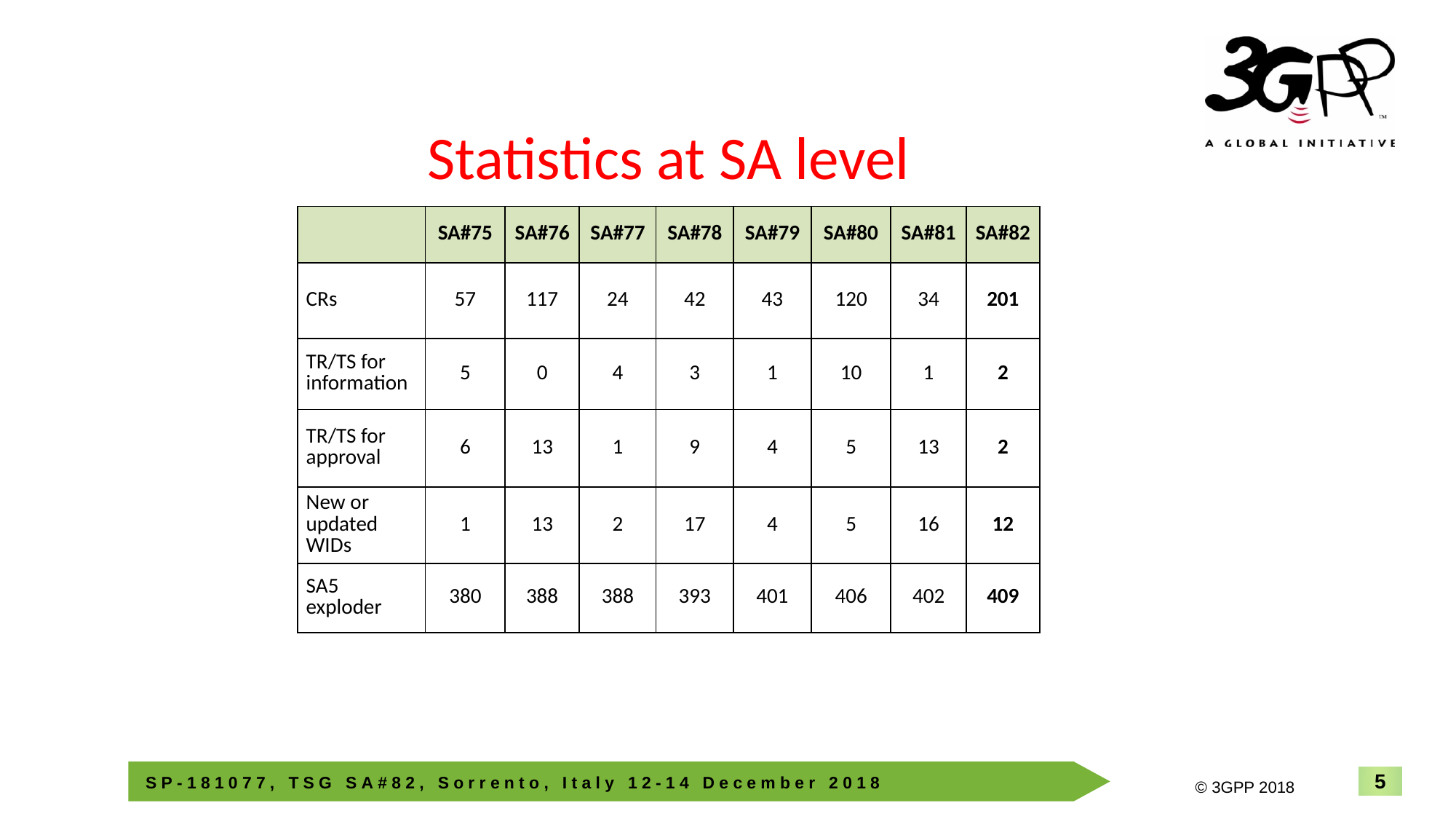

Statistics at SA level
|  | SA#75 | SA#76 | SA#77 | SA#78 | SA#79 | SA#80 | SA#81 | SA#82 |
| --- | --- | --- | --- | --- | --- | --- | --- | --- |
| CRs | 57 | 117 | 24 | 42 | 43 | 120 | 34 | 201 |
| TR/TS for information | 5 | 0 | 4 | 3 | 1 | 10 | 1 | 2 |
| TR/TS for approval | 6 | 13 | 1 | 9 | 4 | 5 | 13 | 2 |
| New or updated WIDs | 1 | 13 | 2 | 17 | 4 | 5 | 16 | 12 |
| SA5 exploder | 380 | 388 | 388 | 393 | 401 | 406 | 402 | 409 |